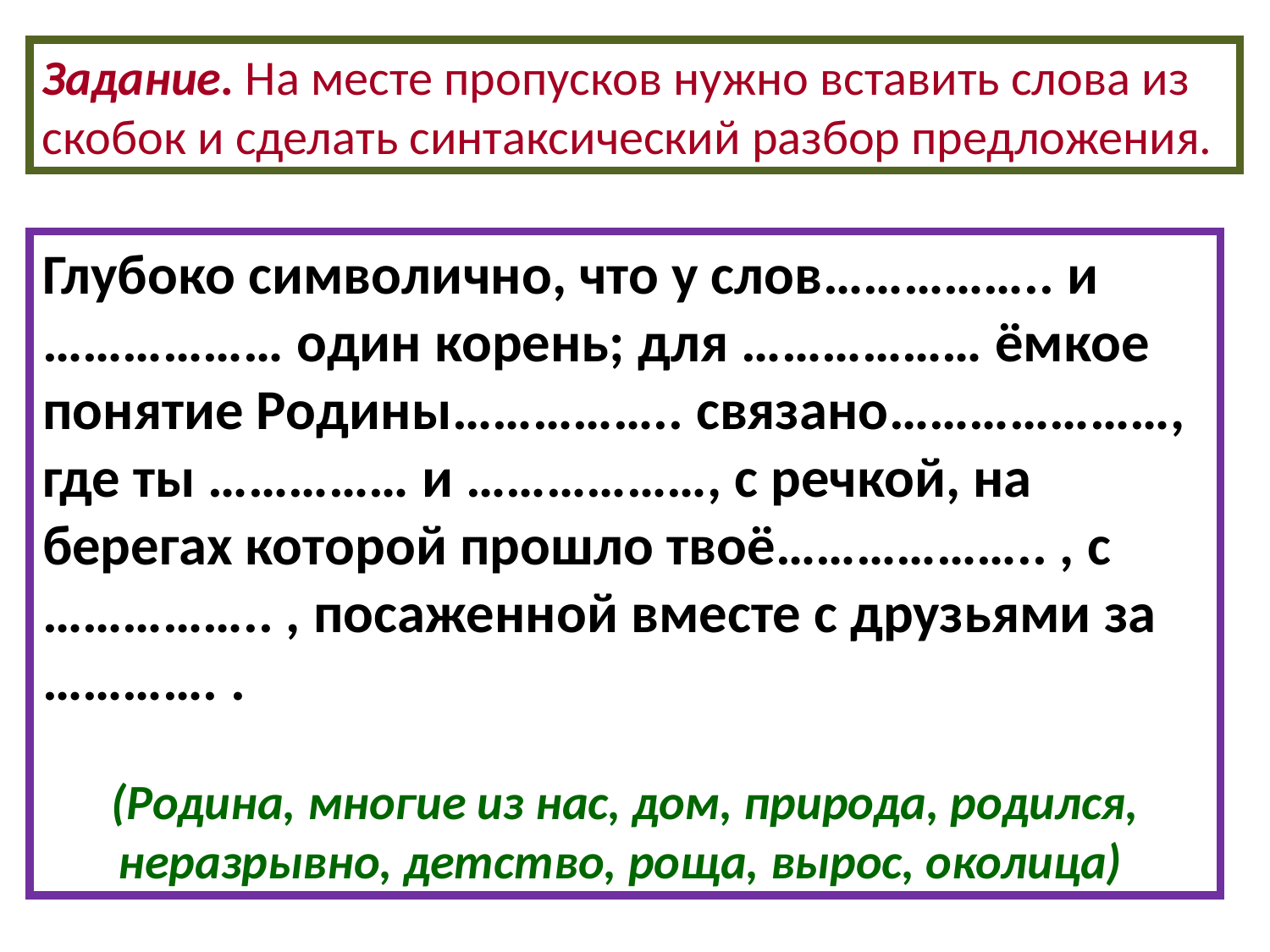

Задание. На месте пропусков нужно вставить слова из скобок и сделать синтаксический разбор предложения.
Глубоко символично, что у слов…………….. и ……………… один корень; для ……………… ёмкое понятие Родины…………….. связано…………………, где ты …………… и ………………, с речкой, на берегах которой прошло твоё……………….. , с …………….. , посаженной вместе с друзьями за …………. .

(Родина, многие из нас, дом, природа, родился, неразрывно, детство, роща, вырос, околица)